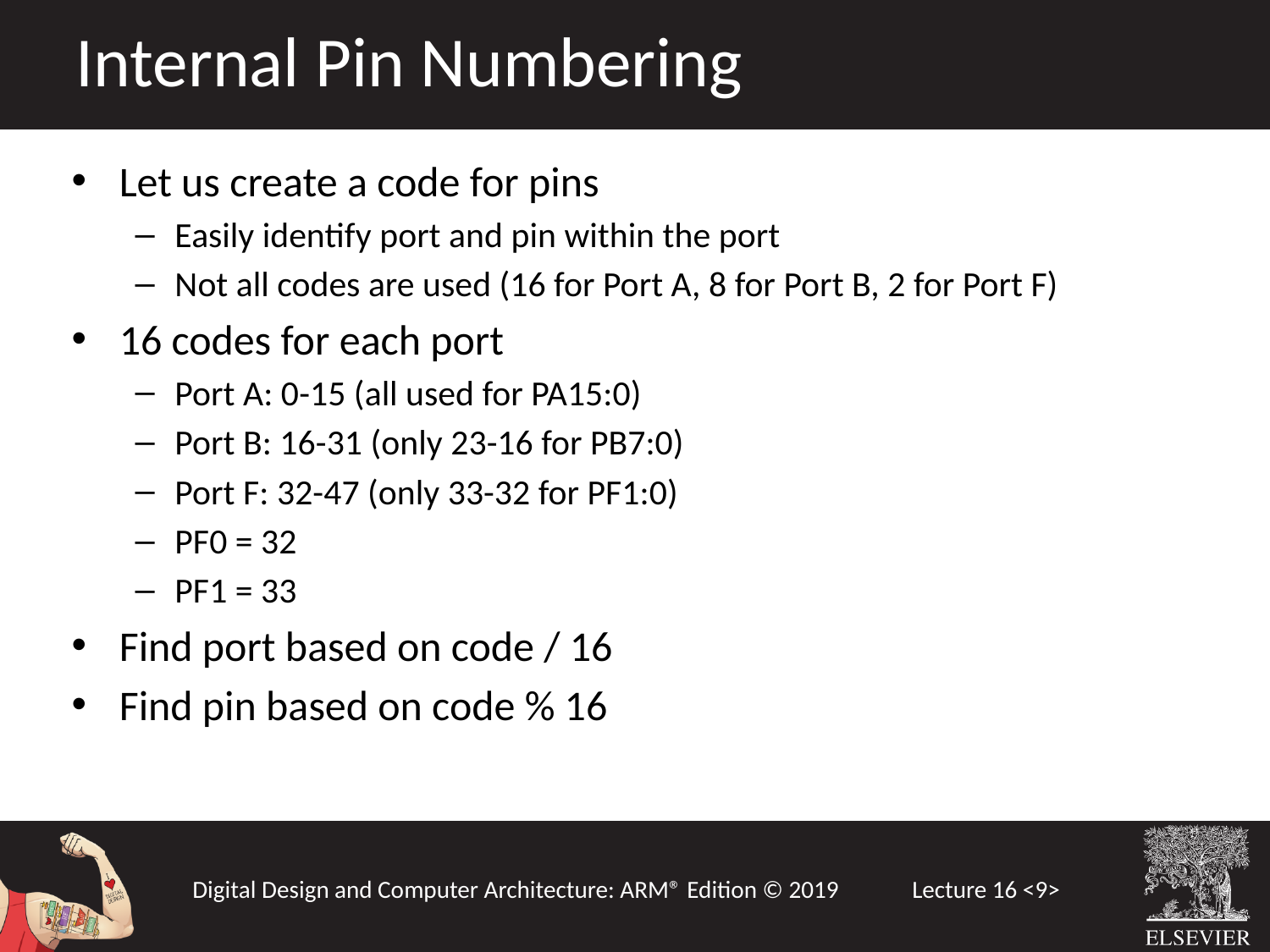

Internal Pin Numbering
Let us create a code for pins
Easily identify port and pin within the port
Not all codes are used (16 for Port A, 8 for Port B, 2 for Port F)
16 codes for each port
Port A: 0-15 (all used for PA15:0)
Port B: 16-31 (only 23-16 for PB7:0)
Port F: 32-47 (only 33-32 for PF1:0)
PF0 = 32
PF1 = 33
Find port based on code / 16
Find pin based on code % 16